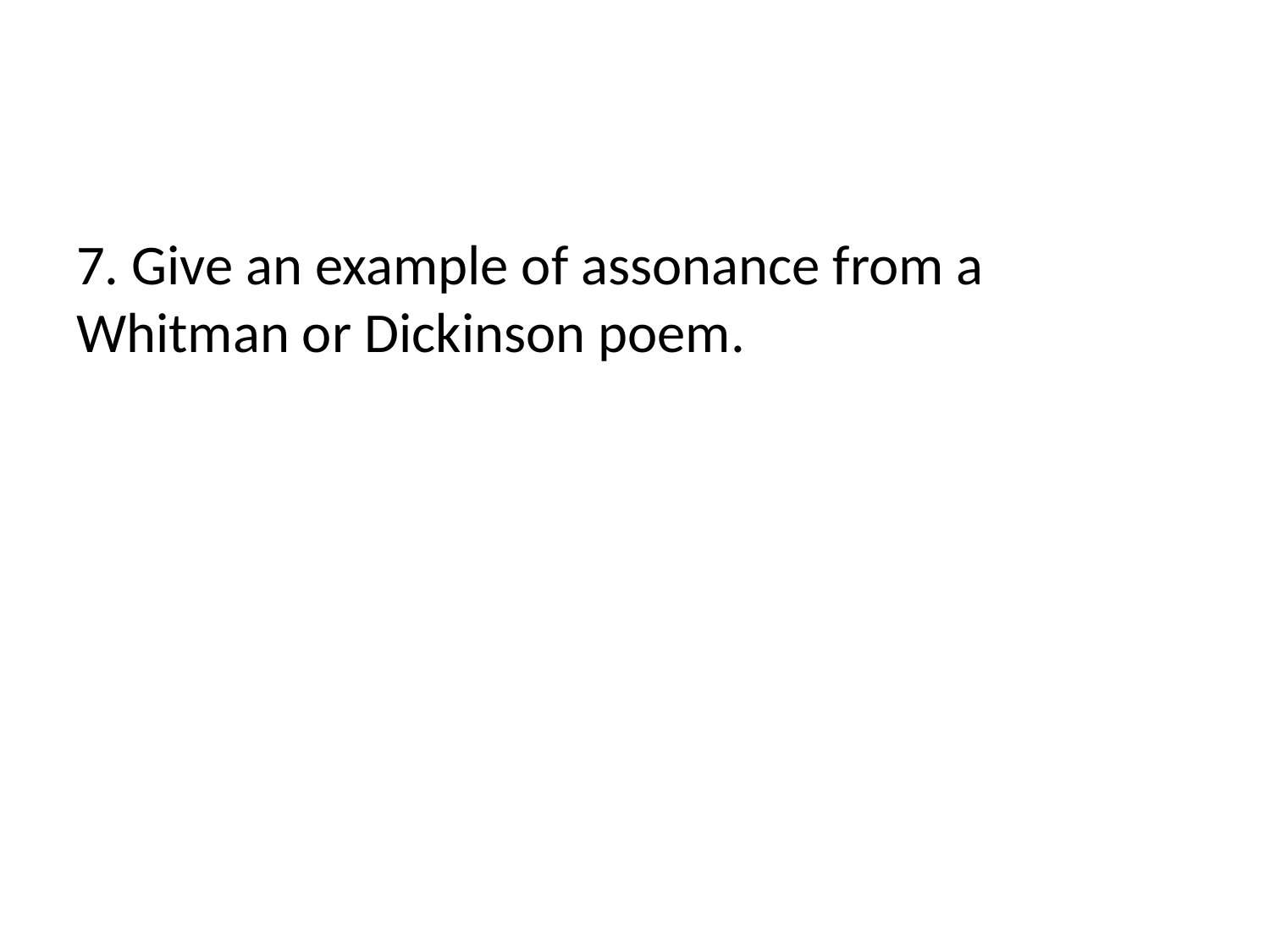

#
7. Give an example of assonance from a Whitman or Dickinson poem.